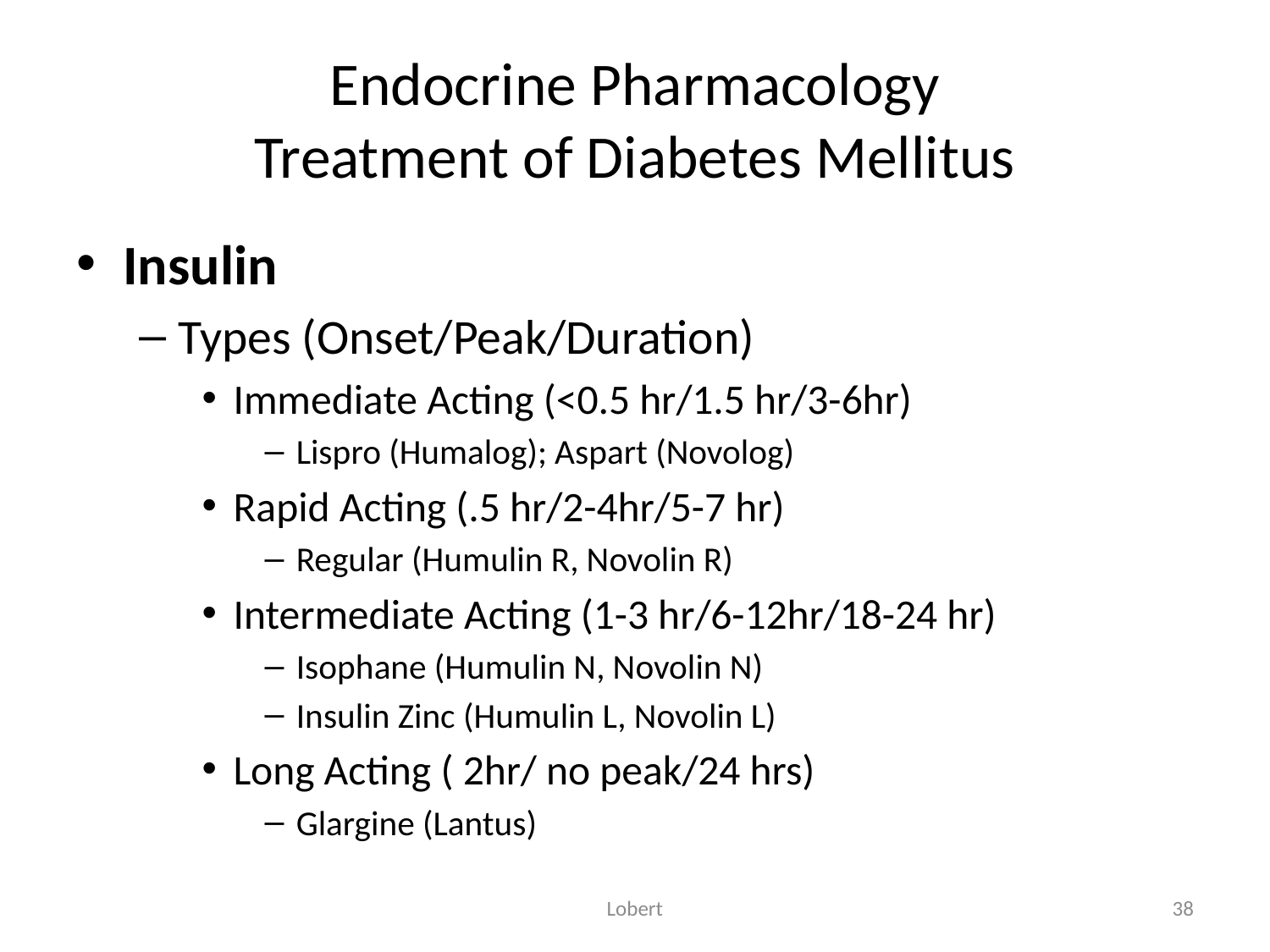

# Endocrine Pharmacology Treatment of Diabetes Mellitus
Insulin
Types (Onset/Peak/Duration)
Immediate Acting (<0.5 hr/1.5 hr/3-6hr)
Lispro (Humalog); Aspart (Novolog)
Rapid Acting (.5 hr/2-4hr/5-7 hr)
Regular (Humulin R, Novolin R)
Intermediate Acting (1-3 hr/6-12hr/18-24 hr)
Isophane (Humulin N, Novolin N)
Insulin Zinc (Humulin L, Novolin L)
Long Acting ( 2hr/ no peak/24 hrs)
Glargine (Lantus)
Lobert
38